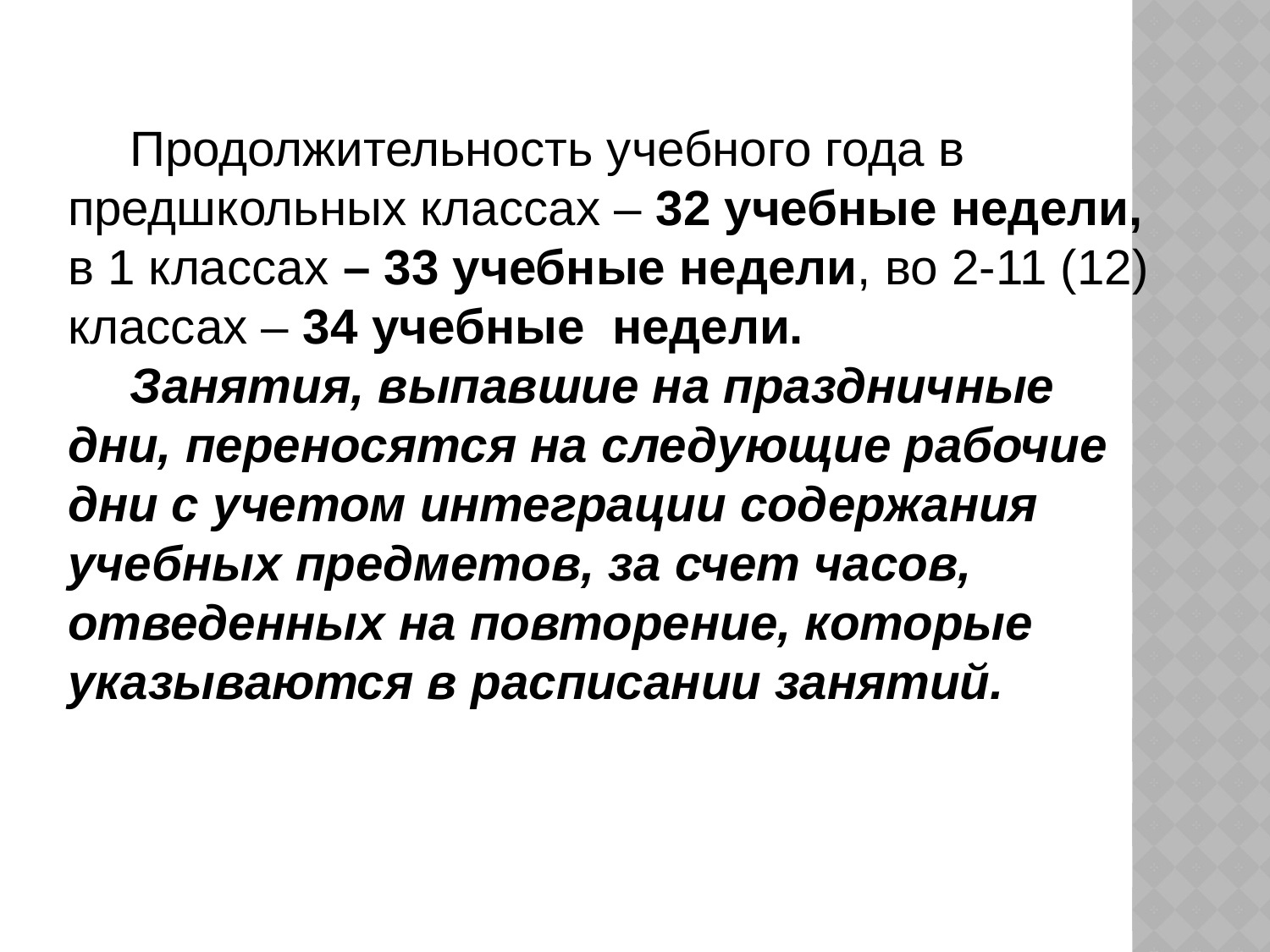

Продолжительность учебного года в предшкольных классах – 32 учебные недели, в 1 классах – 33 учебные недели, во 2-11 (12) классах – 34 учебные  недели.
Занятия, выпавшие на праздничные дни, переносятся на следующие рабочие дни с учетом интеграции содержания учебных предметов, за счет часов, отведенных на повторение, которые указываются в расписании занятий.